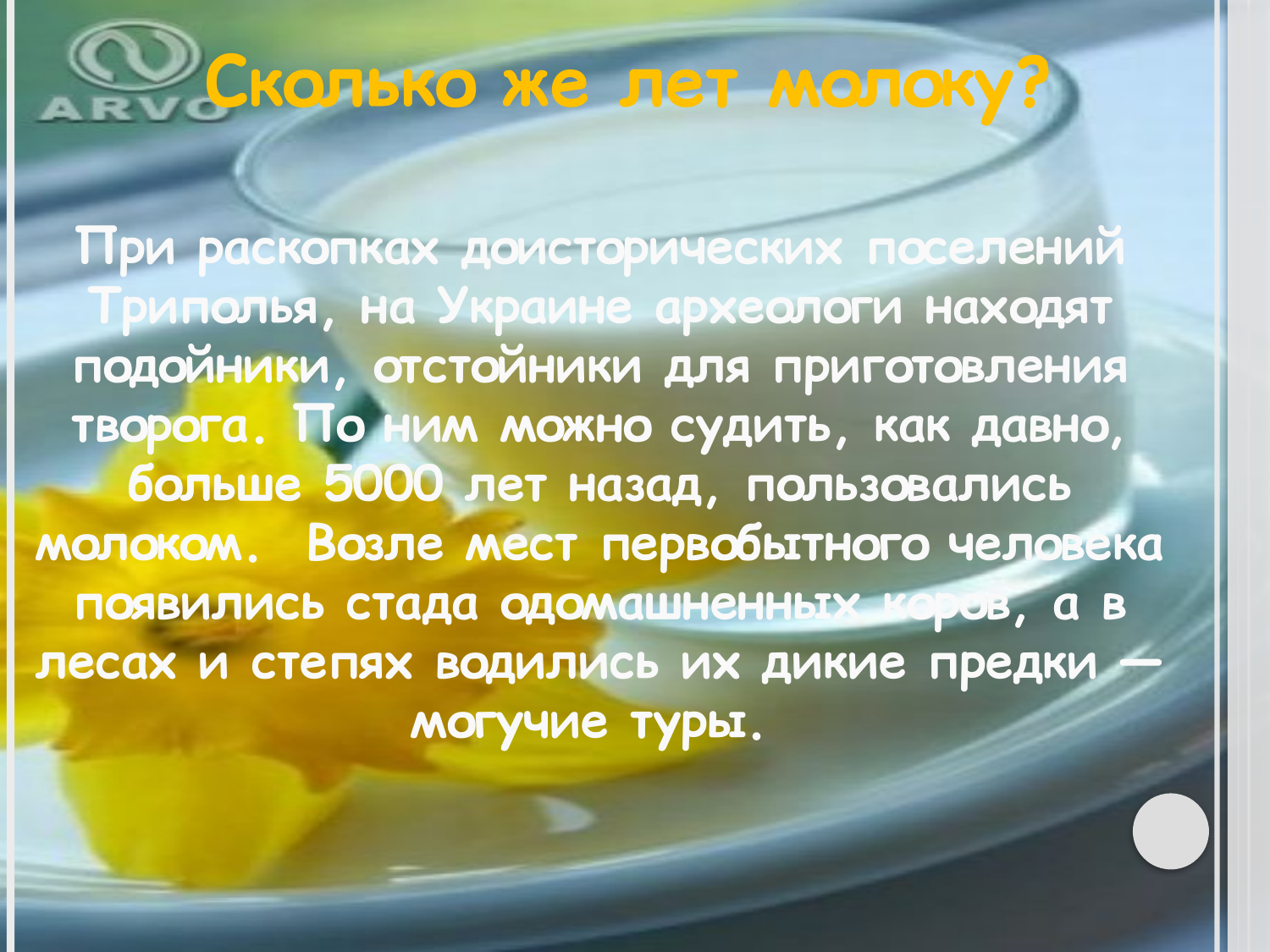

Сколько же лет молоку?
При раскопках доисторических поселений Триполья, на Украине археологи находят подойники, отстойники для приготовления творога. По ним можно судить, как давно, больше 5000 лет назад, пользовались молоком.  Возле мест первобытного человека появились стада одомашненных коров, а в лесах и степях водились их дикие предки — могучие туры.